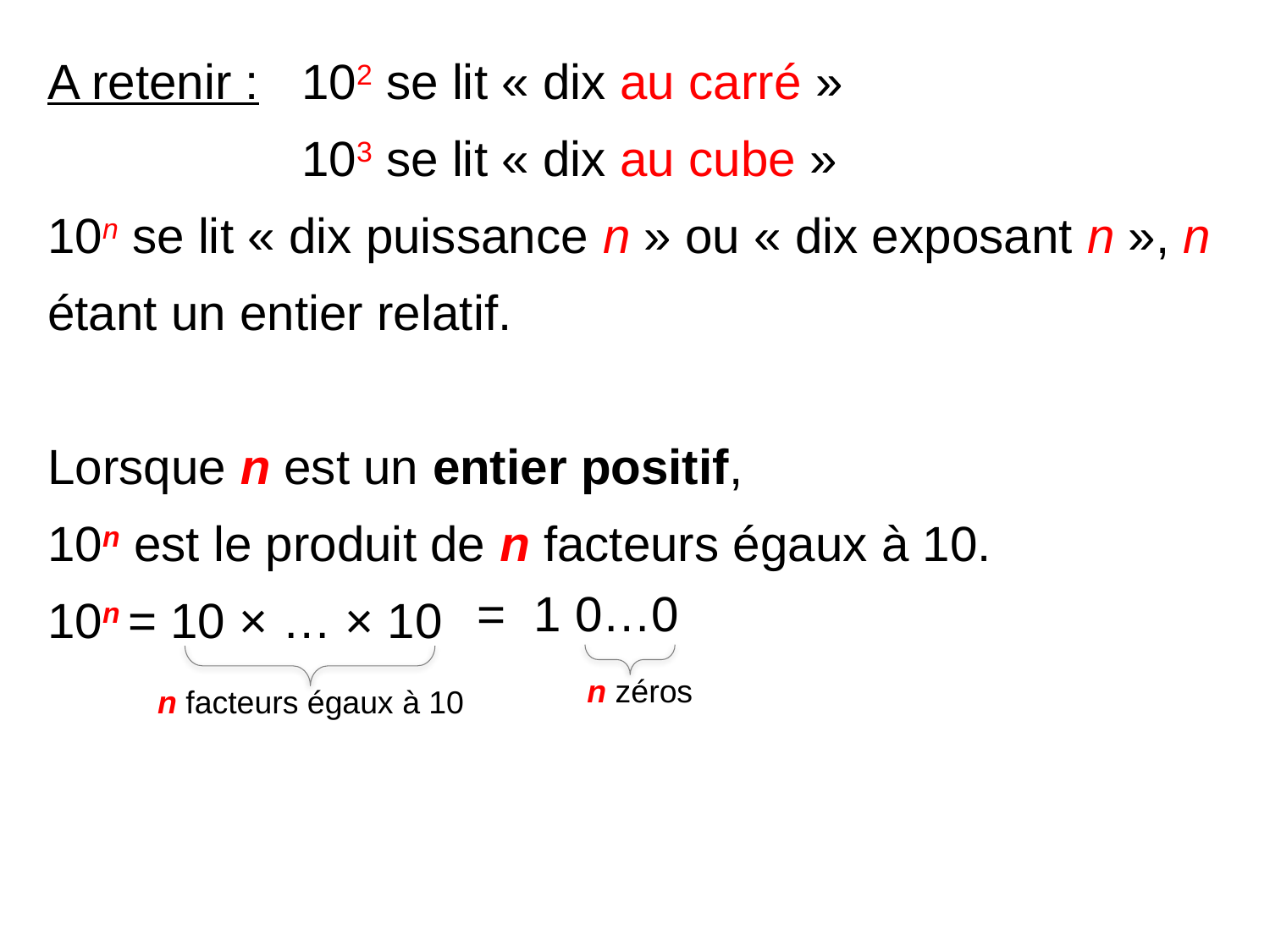

A retenir :	102 se lit « dix au carré »
		103 se lit « dix au cube »
10n se lit « dix puissance n » ou « dix exposant n », n étant un entier relatif.

Lorsque n est un entier positif,
10n est le produit de n facteurs égaux à 10.
10n = 10 × … × 10

=  1 0…0

n zéros

n facteurs égaux à 10